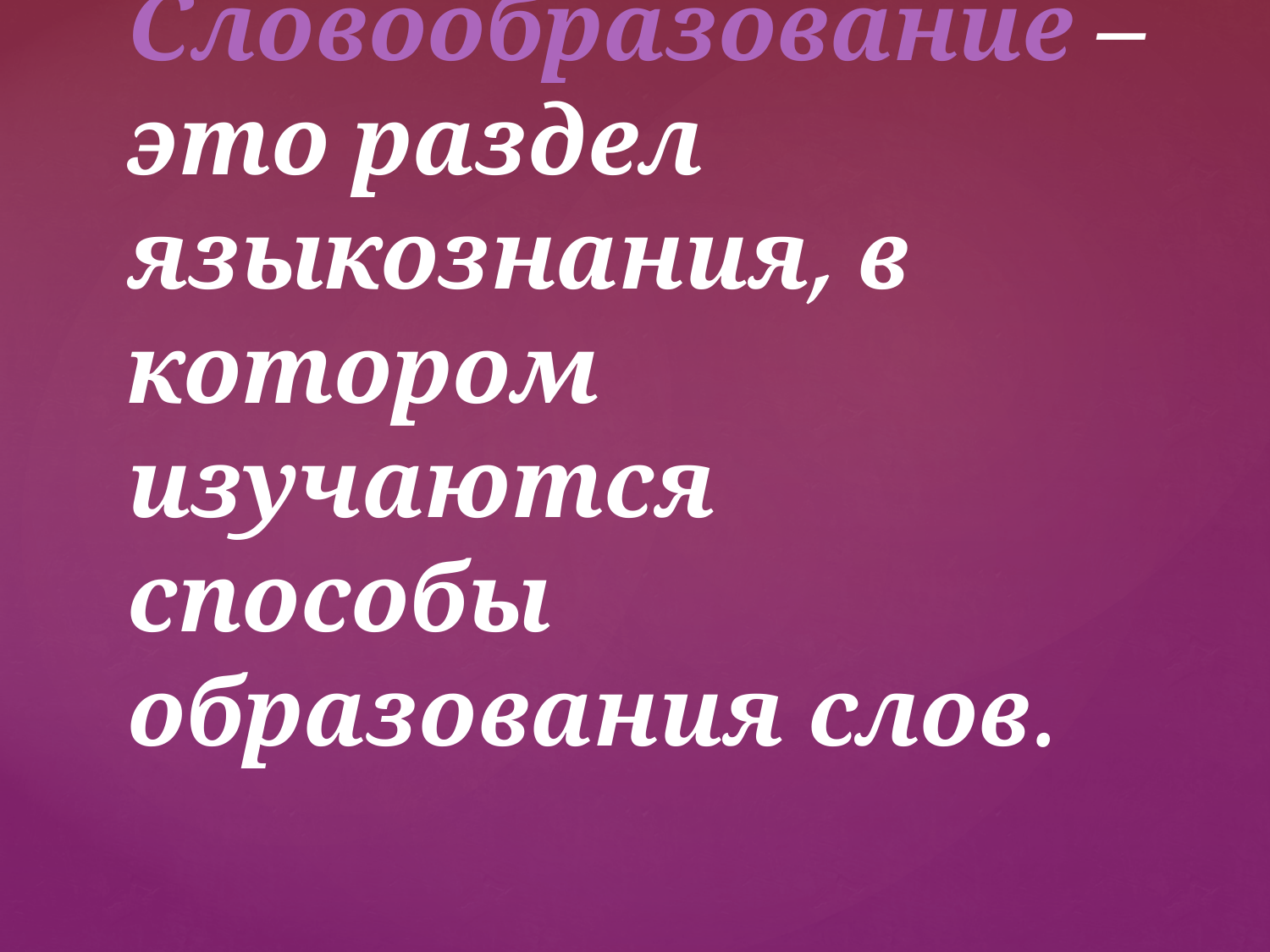

# Словообразование – это раздел языкознания, в котором изучаются способы образования слов.